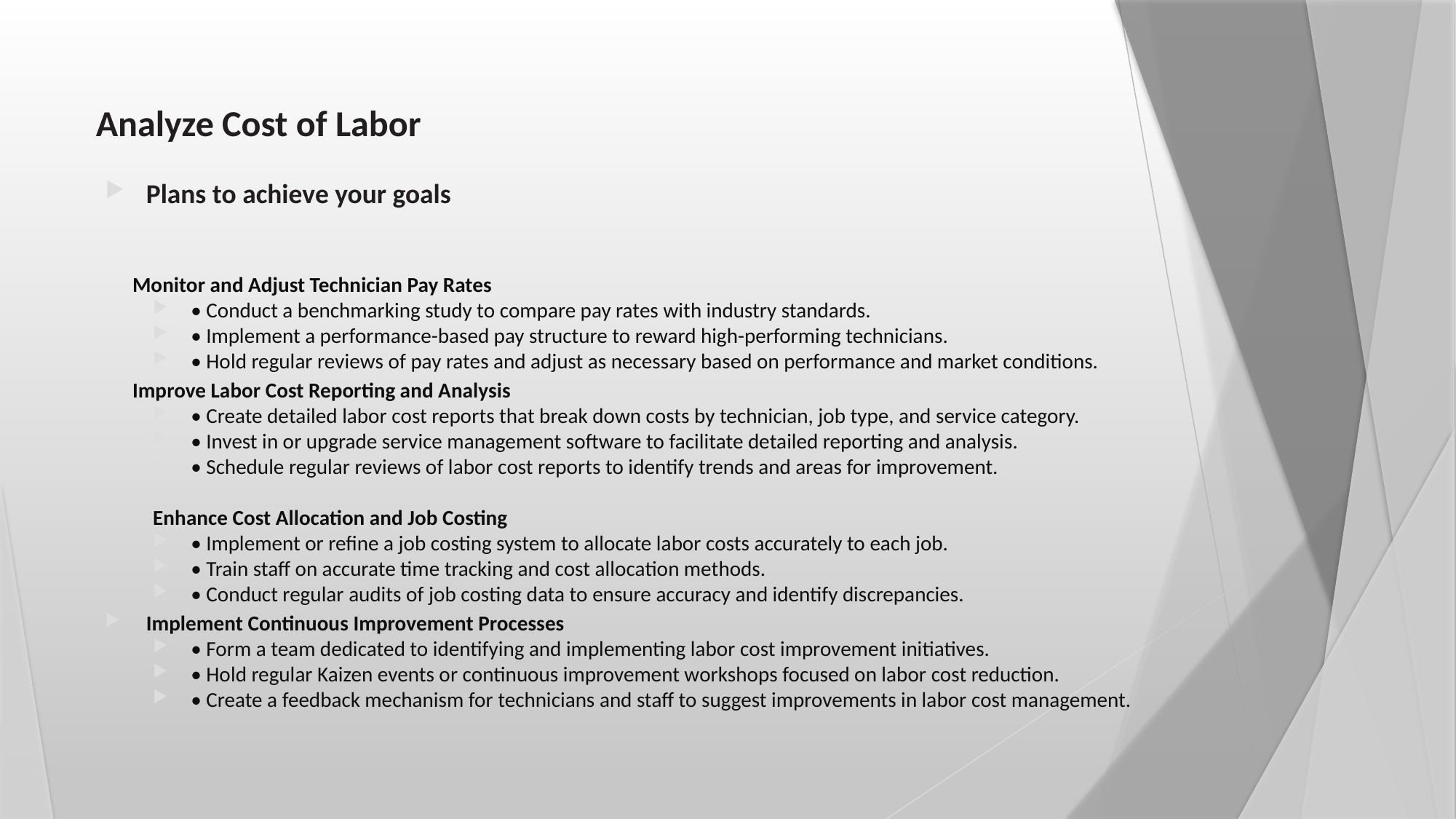

# Analyze Cost of Labor

Plans to achieve your goals

	Monitor and Adjust Technician Pay Rates
• Conduct a benchmarking study to compare pay rates with industry standards.
• Implement a performance-based pay structure to reward high-performing technicians.
• Hold regular reviews of pay rates and adjust as necessary based on performance and market conditions.
	Improve Labor Cost Reporting and Analysis
• Create detailed labor cost reports that break down costs by technician, job type, and service category.
• Invest in or upgrade service management software to facilitate detailed reporting and analysis.
• Schedule regular reviews of labor cost reports to identify trends and areas for improvement.

Enhance Cost Allocation and Job Costing
• Implement or refine a job costing system to allocate labor costs accurately to each job.
• Train staff on accurate time tracking and cost allocation methods.
• Conduct regular audits of job costing data to ensure accuracy and identify discrepancies.
Implement Continuous Improvement Processes
• Form a team dedicated to identifying and implementing labor cost improvement initiatives.
• Hold regular Kaizen events or continuous improvement workshops focused on labor cost reduction.
• Create a feedback mechanism for technicians and staff to suggest improvements in labor cost management.